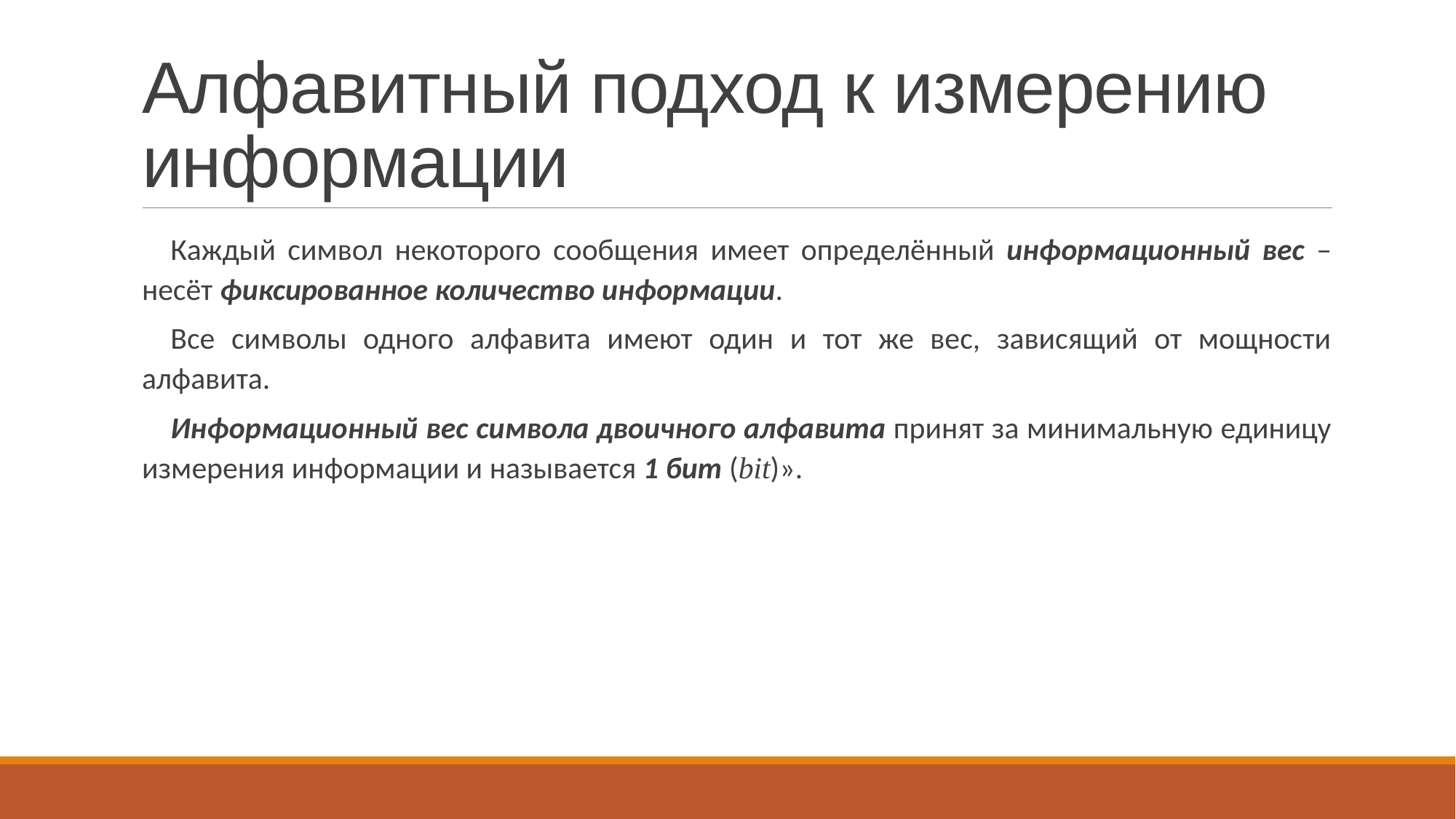

# Алфавитный подход к измерению информации
Каждый символ некоторого сообщения имеет определённый информационный вес – несёт фиксированное количество информации.
Все символы одного алфавита имеют один и тот же вес, зависящий от мощности алфавита.
Информационный вес символа двоичного алфавита принят за минимальную единицу измерения информации и называется 1 бит (bit)».